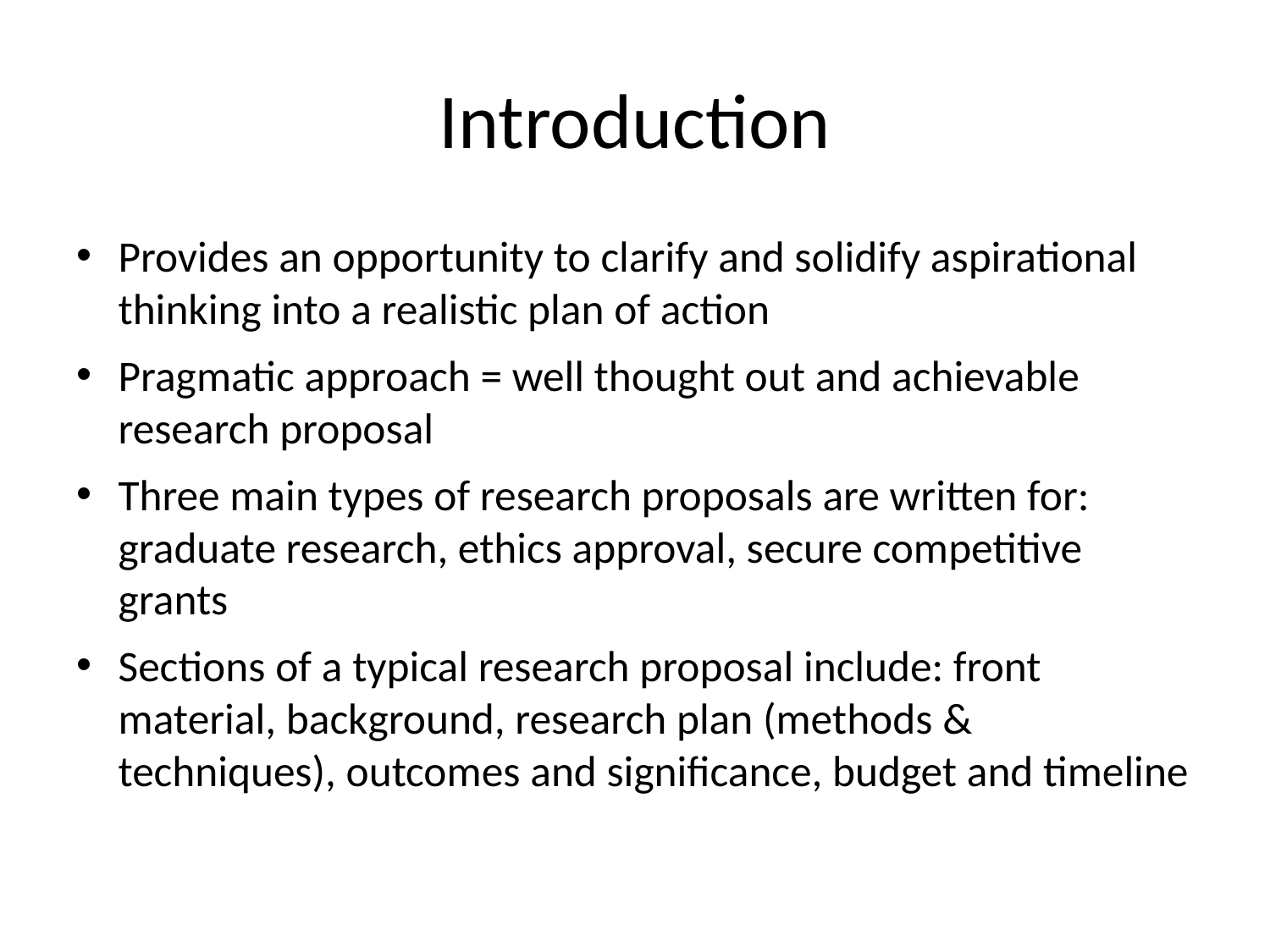

# Introduction
Provides an opportunity to clarify and solidify aspirational thinking into a realistic plan of action
Pragmatic approach = well thought out and achievable research proposal
Three main types of research proposals are written for: graduate research, ethics approval, secure competitive grants
Sections of a typical research proposal include: front material, background, research plan (methods & techniques), outcomes and significance, budget and timeline